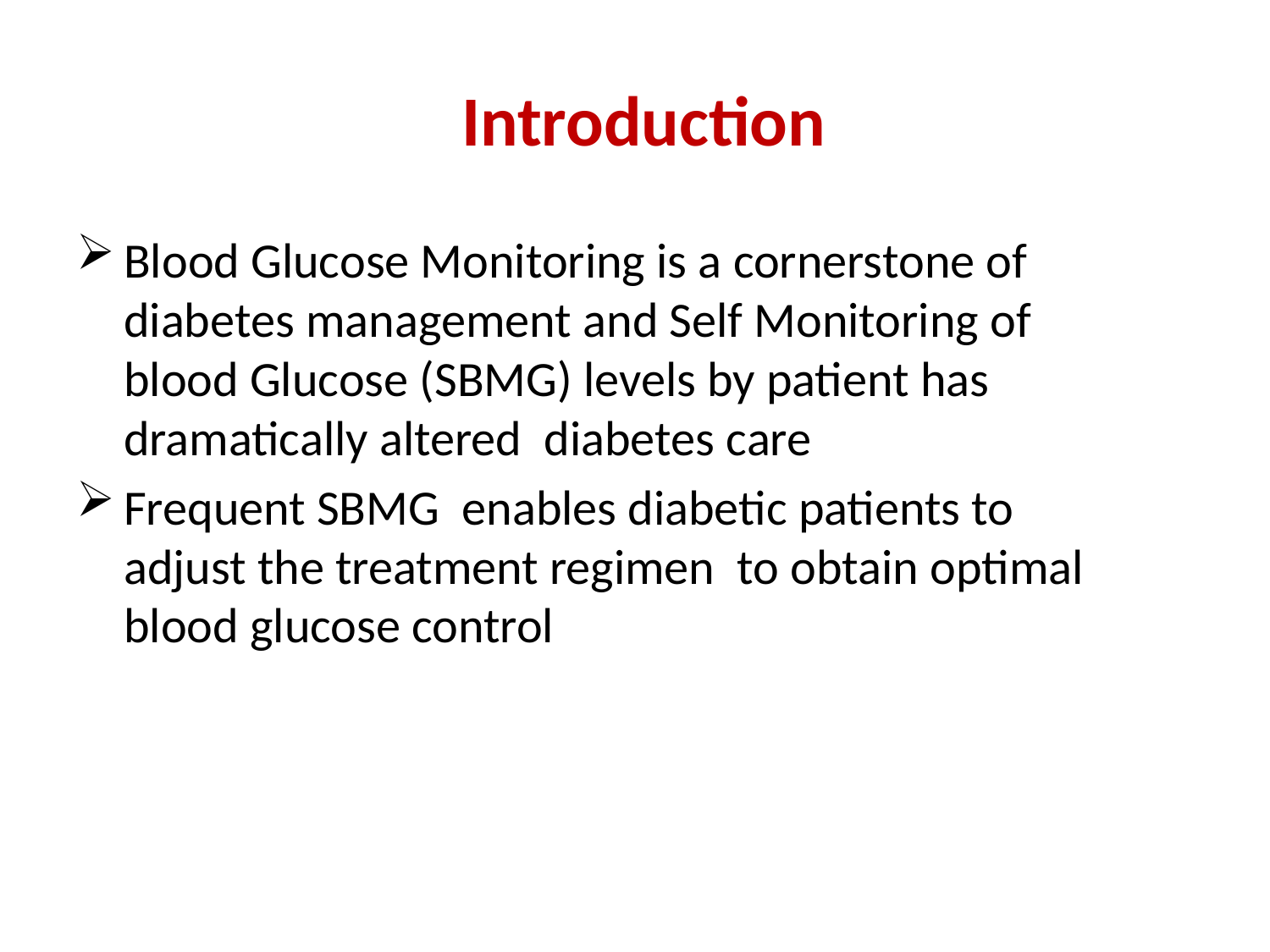

# Introduction
Blood Glucose Monitoring is a cornerstone of diabetes management and Self Monitoring of blood Glucose (SBMG) levels by patient has dramatically altered  diabetes care
Frequent SBMG  enables diabetic patients to adjust the treatment regimen  to obtain optimal blood glucose control